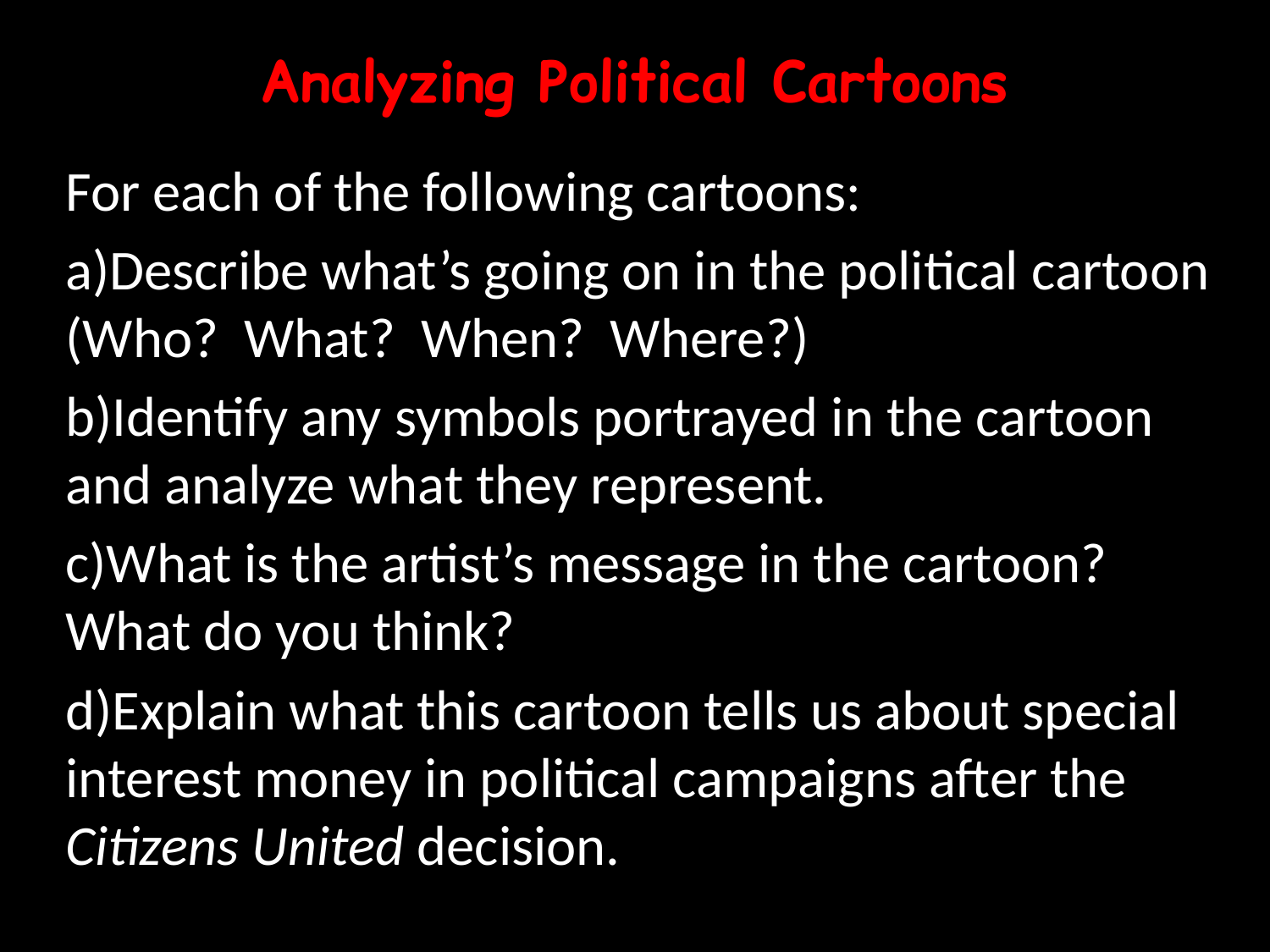

# Analyzing Political Cartoons
For each of the following cartoons:
Describe what’s going on in the political cartoon (Who?  What?  When?  Where?)
Identify any symbols portrayed in the cartoon and analyze what they represent.
What is the artist’s message in the cartoon?  What do you think?
Explain what this cartoon tells us about special interest money in political campaigns after the Citizens United decision.